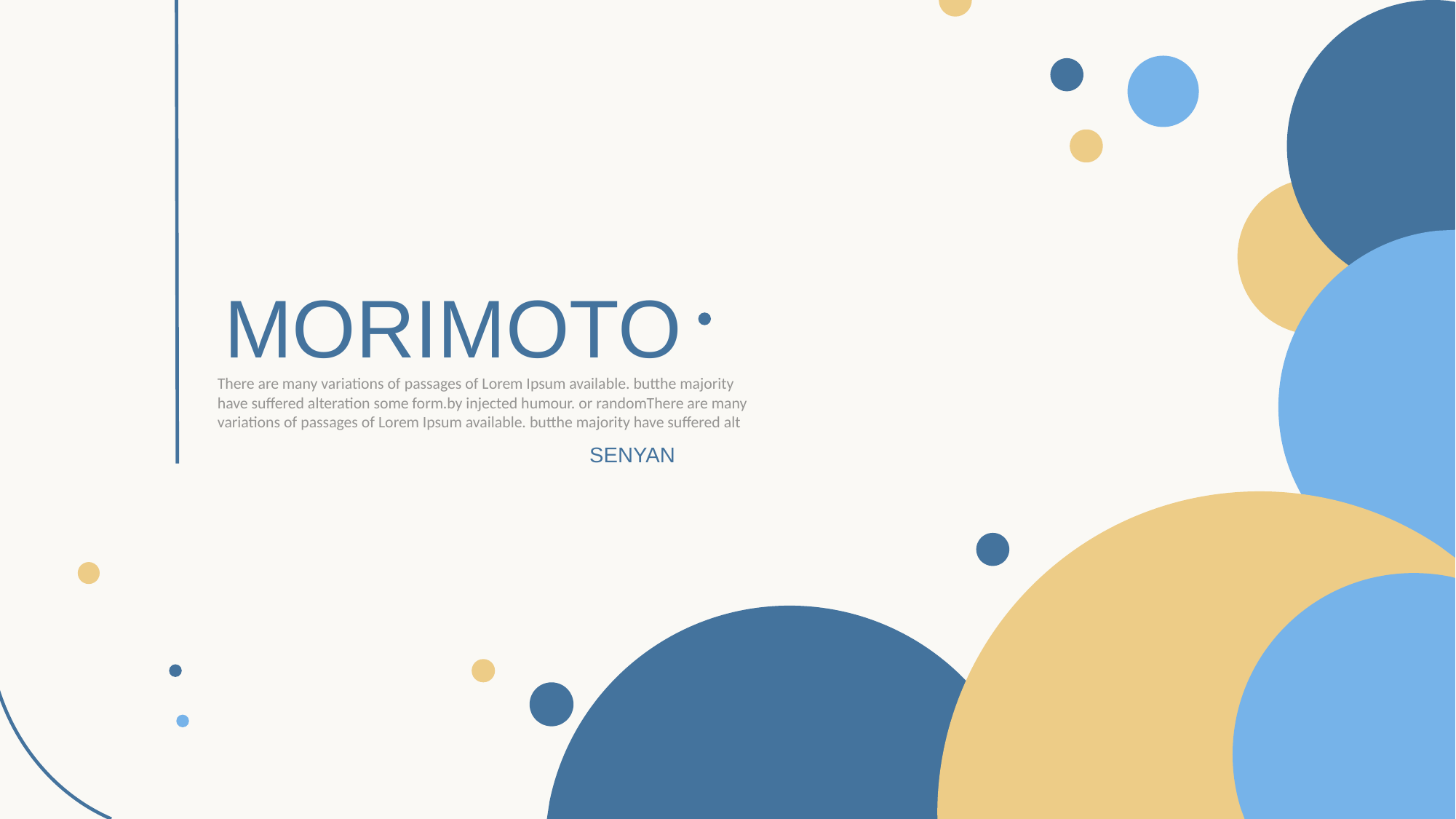

MORIMOTO

There are many variations of passages of Lorem Ipsum available. butthe majority have suffered alteration some form.by injected humour. or randomThere are many variations of passages of Lorem Ipsum available. butthe majority have suffered alt

SENYAN